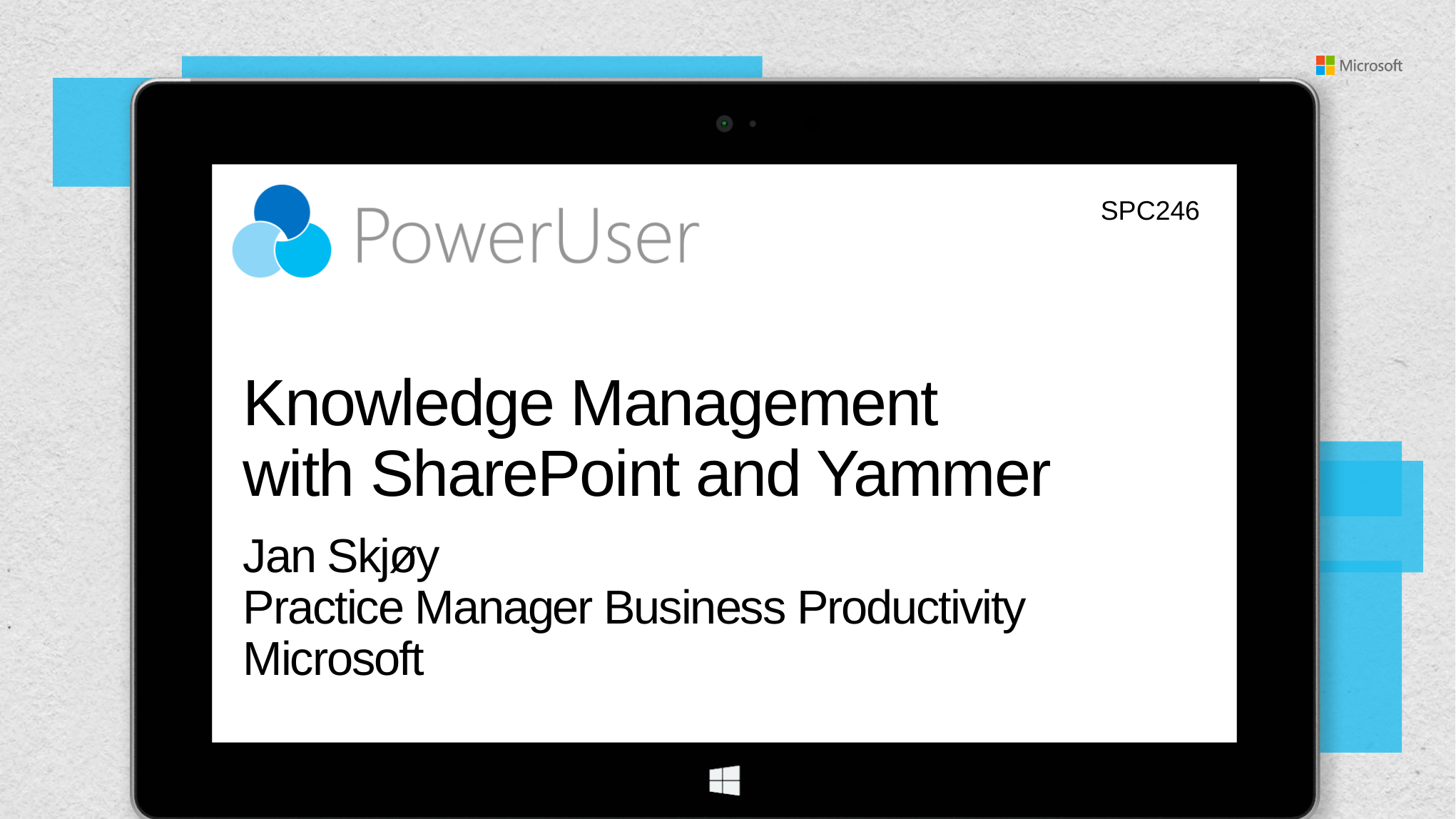

SPC246
# Knowledge Management with SharePoint and Yammer
Jan Skjøy
Practice Manager Business Productivity
Microsoft